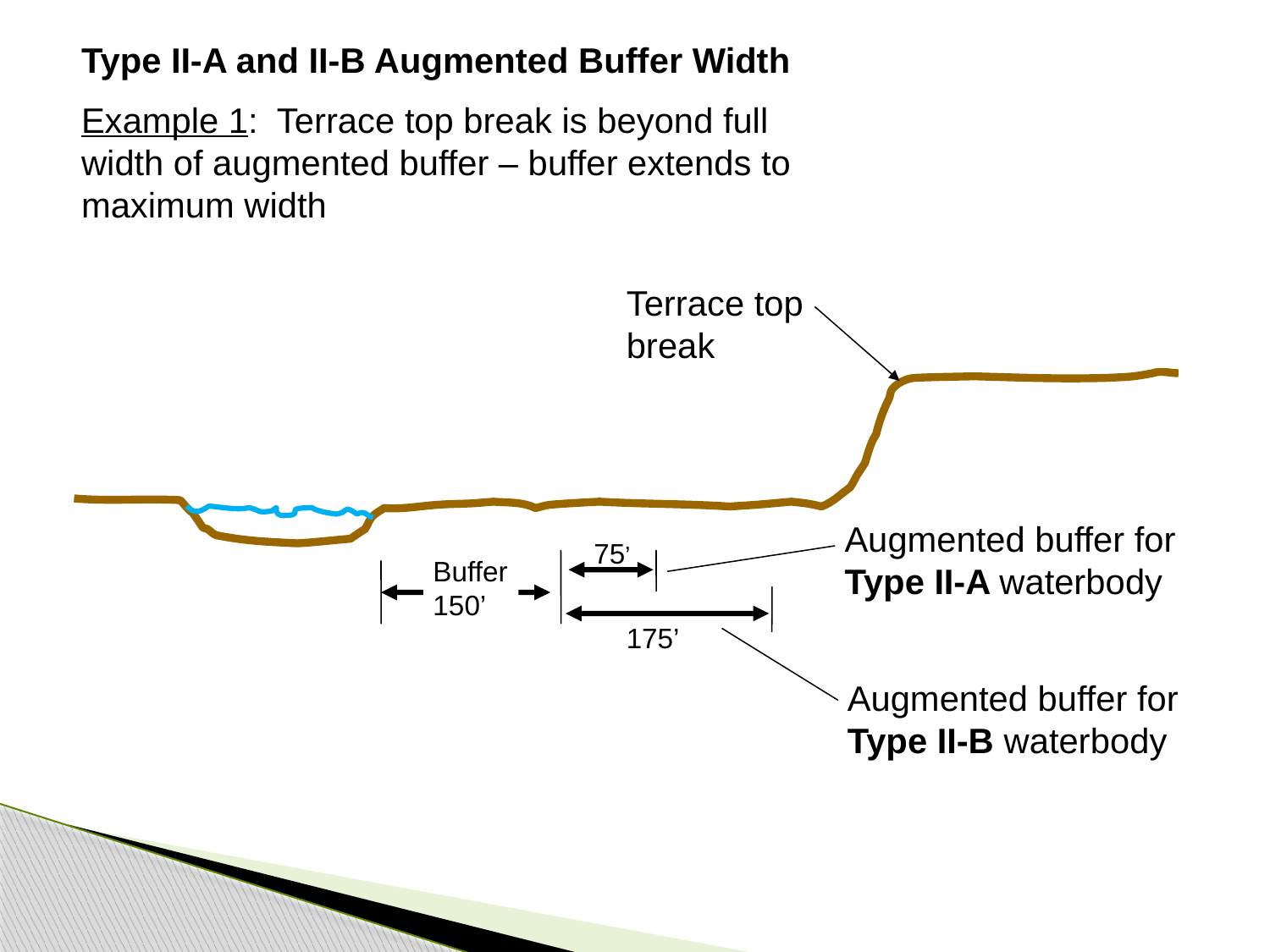

Type II-A and II-B Augmented Buffer Width
Example 1:  Terrace top break is beyond full width of augmented buffer – buffer extends to maximum width
Terrace top break

Augmented buffer for Type II-A waterbody
75’

Buffer 150’

175’

Augmented buffer for Type II-B waterbody